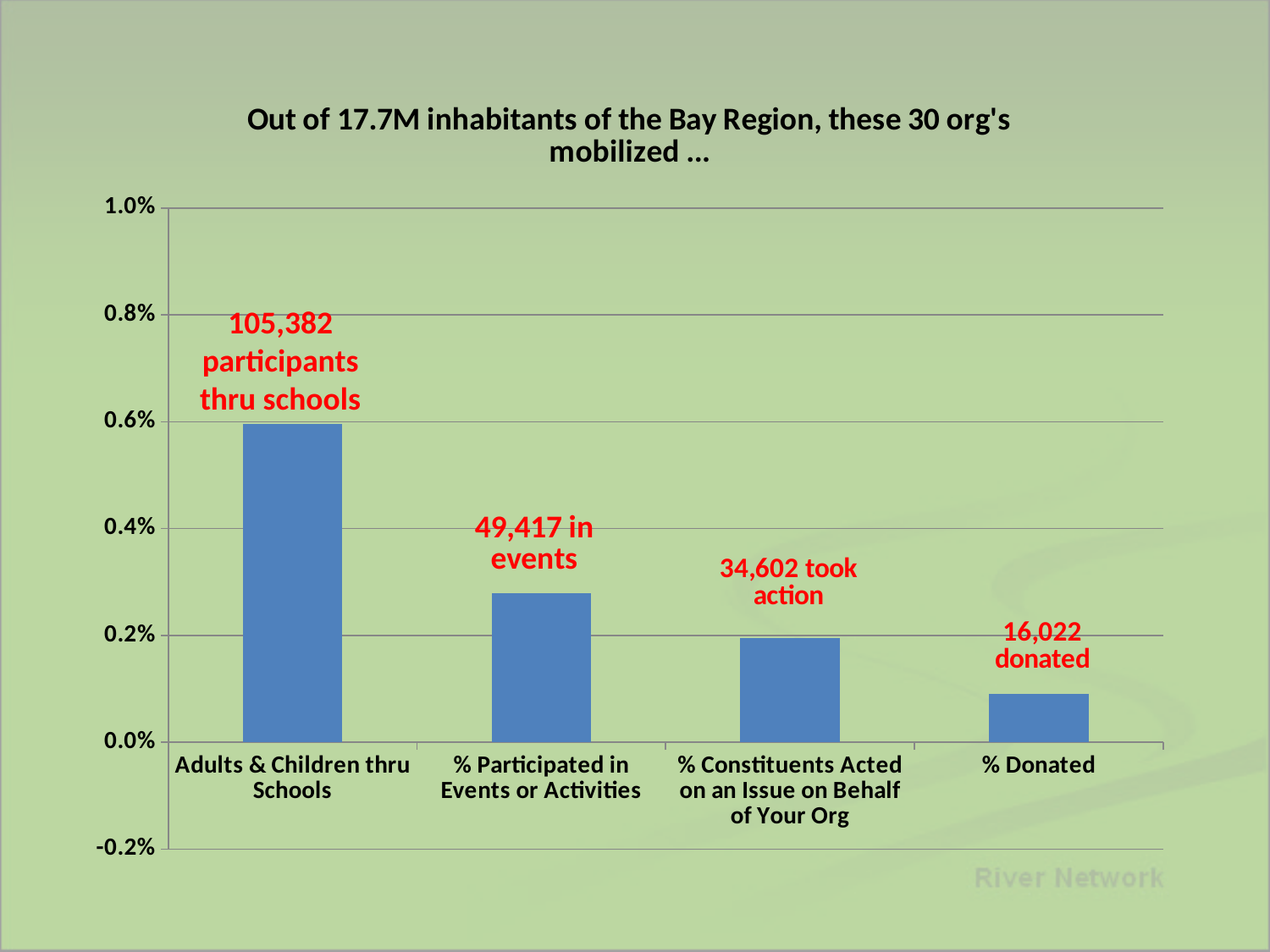

### Chart: Out of 17.7M inhabitants of the Bay Region, these 30 org's mobilized ...

| Category | 2014 |
|---|---|
| Adults & Children thru Schools | 0.005953785310734465 |
| % Participated in Events or Activities | 0.0027919209039548028 |
| % Constituents Acted on an Issue on Behalf of Your Org | 0.001954915254237288 |
| % Donated | 0.0009051977401129947 |
105,382 participants thru schools